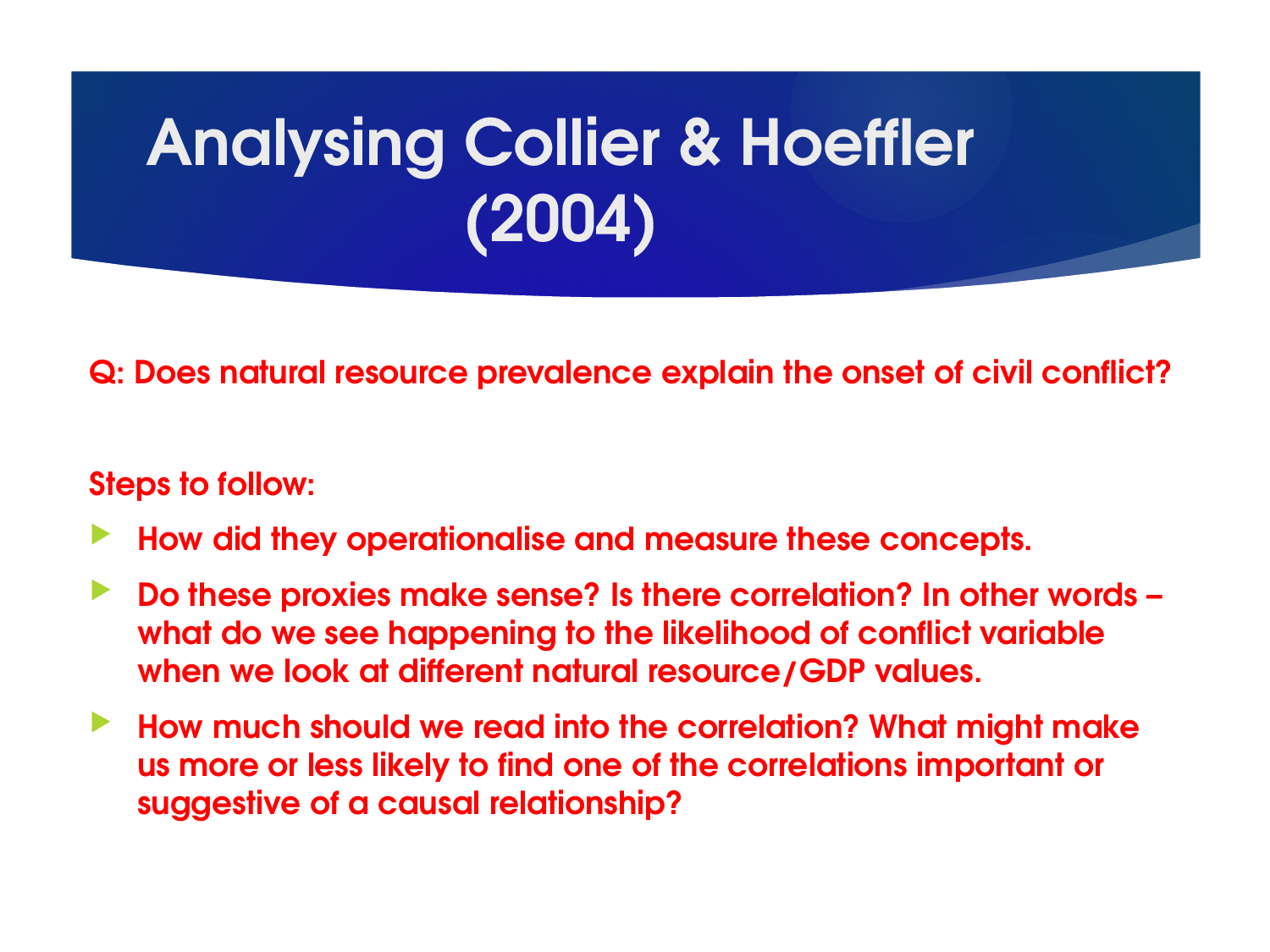

# Analysing Collier & Hoeffler (2004)
Q: Does natural resource prevalence explain the onset of civil conflict?

Steps to follow:
How did they operationalise and measure these concepts.
Do these proxies make sense? Is there correlation? In other words – what do we see happening to the likelihood of conflict variable when we look at different natural resource/GDP values.
How much should we read into the correlation? What might make us more or less likely to find one of the correlations important or suggestive of a causal relationship?